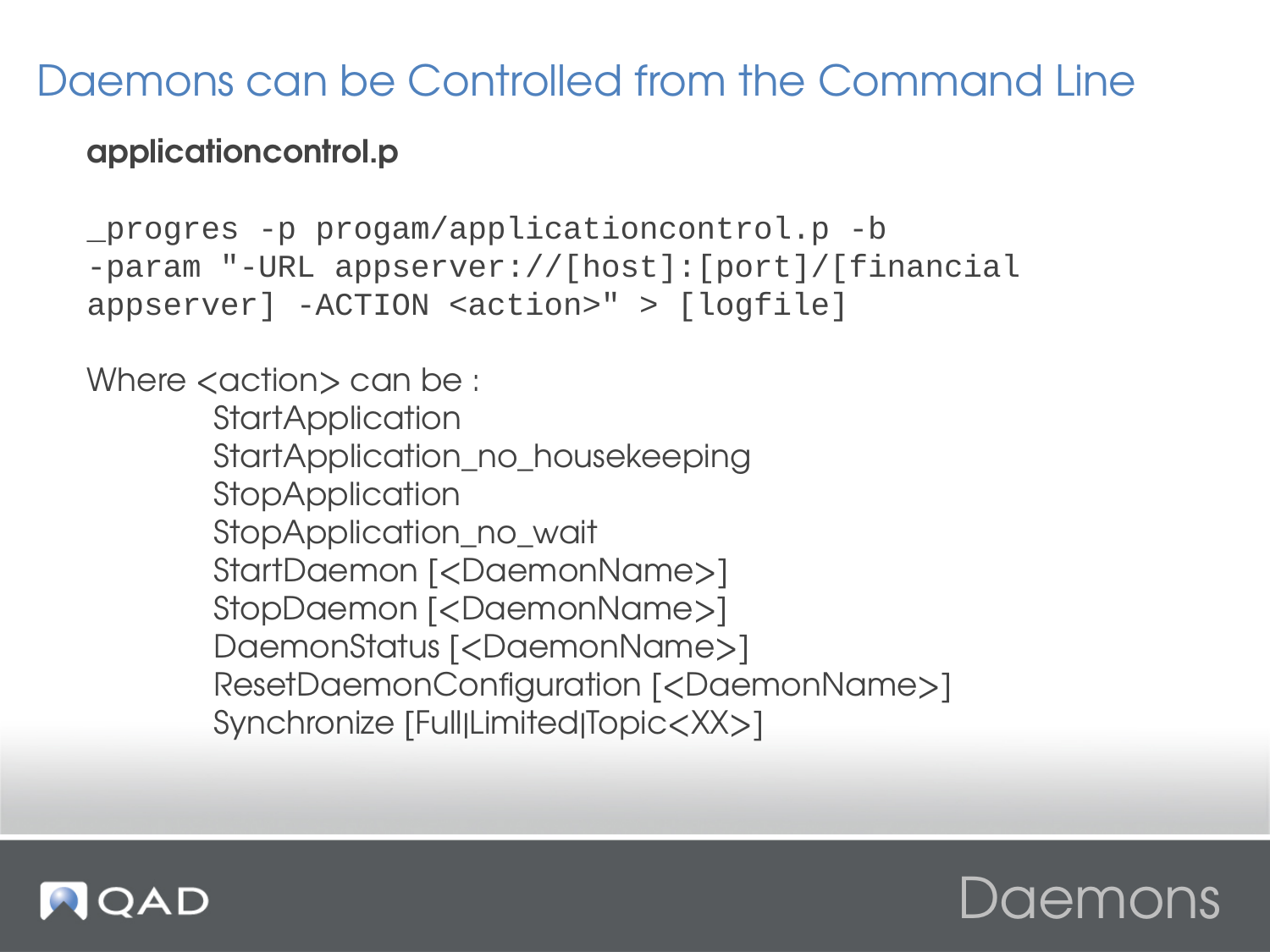

Daemons can be Controlled from the Command Line
applicationcontrol.p

_progres -p progam/applicationcontrol.p -b
-param "-URL appserver://[host]:[port]/[financial appserver] -ACTION <action>" > [logfile]

Where <action> can be :
	StartApplication
	StartApplication_no_housekeeping
	StopApplication
	StopApplication_no_wait
	StartDaemon [<DaemonName>]
	StopDaemon [<DaemonName>]
	DaemonStatus [<DaemonName>]
	ResetDaemonConfiguration [<DaemonName>]
	Synchronize [Full|Limited|Topic<XX>]

# Daemons